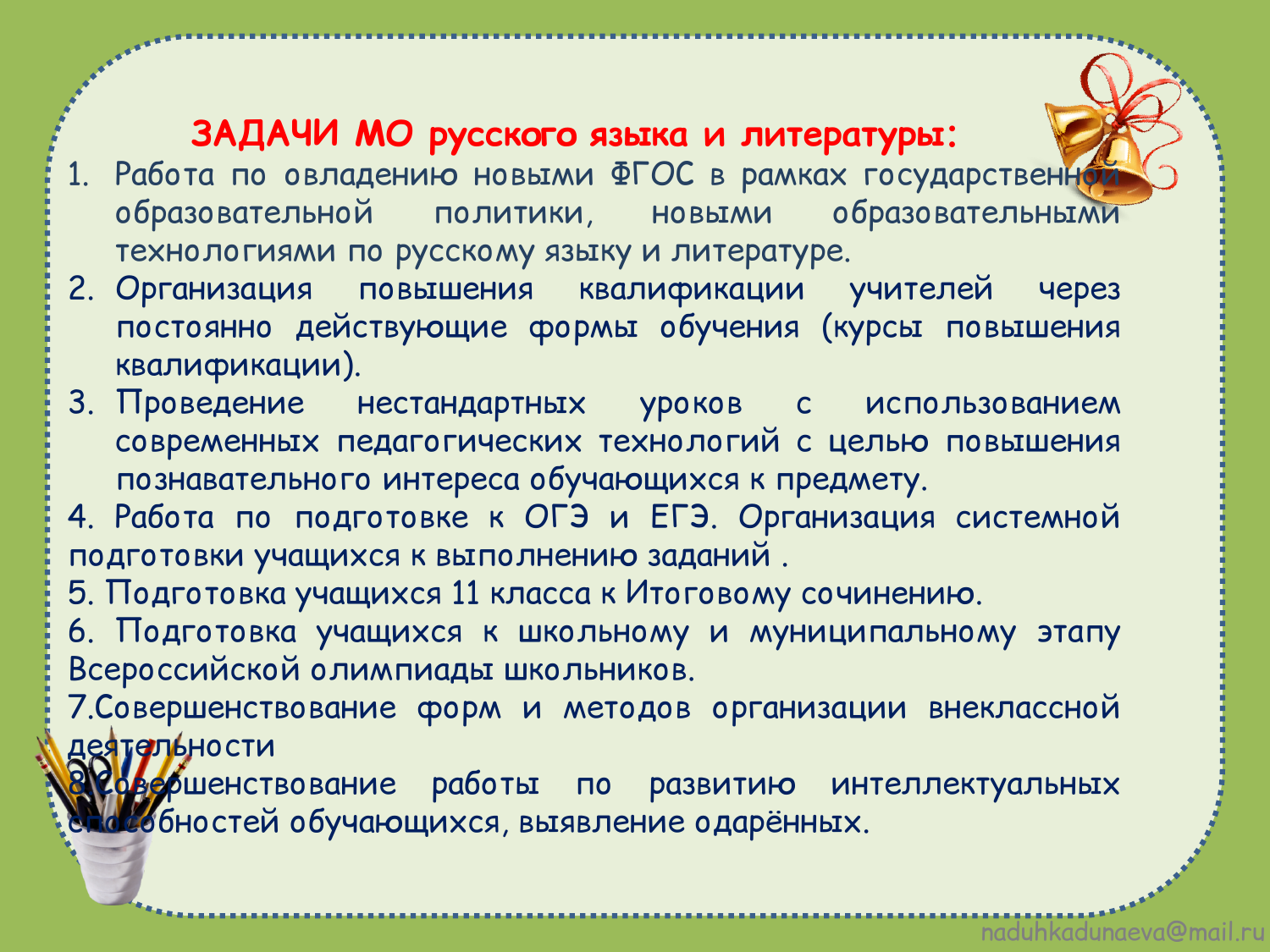

ЗАДАЧИ МО русского языка и литературы:
Работа по овладению новыми ФГОС в рамках государственной образовательной политики, новыми образовательными технологиями по русскому языку и литературе.
Организация повышения квалификации учителей через постоянно действующие формы обучения (курсы повышения квалификации).
Проведение нестандартных уроков с использованием современных педагогических технологий с целью повышения познавательного интереса обучающихся к предмету.
4. Работа по подготовке к ОГЭ и ЕГЭ. Организация системной подготовки учащихся к выполнению заданий .
5. Подготовка учащихся 11 класса к Итоговому сочинению.
6. Подготовка учащихся к школьному и муниципальному этапу Всероссийской олимпиады школьников.
7.Совершенствование форм и методов организации внеклассной деятельности
8.Совершенствование работы по развитию интеллектуальных способностей обучающихся, выявление одарённых.